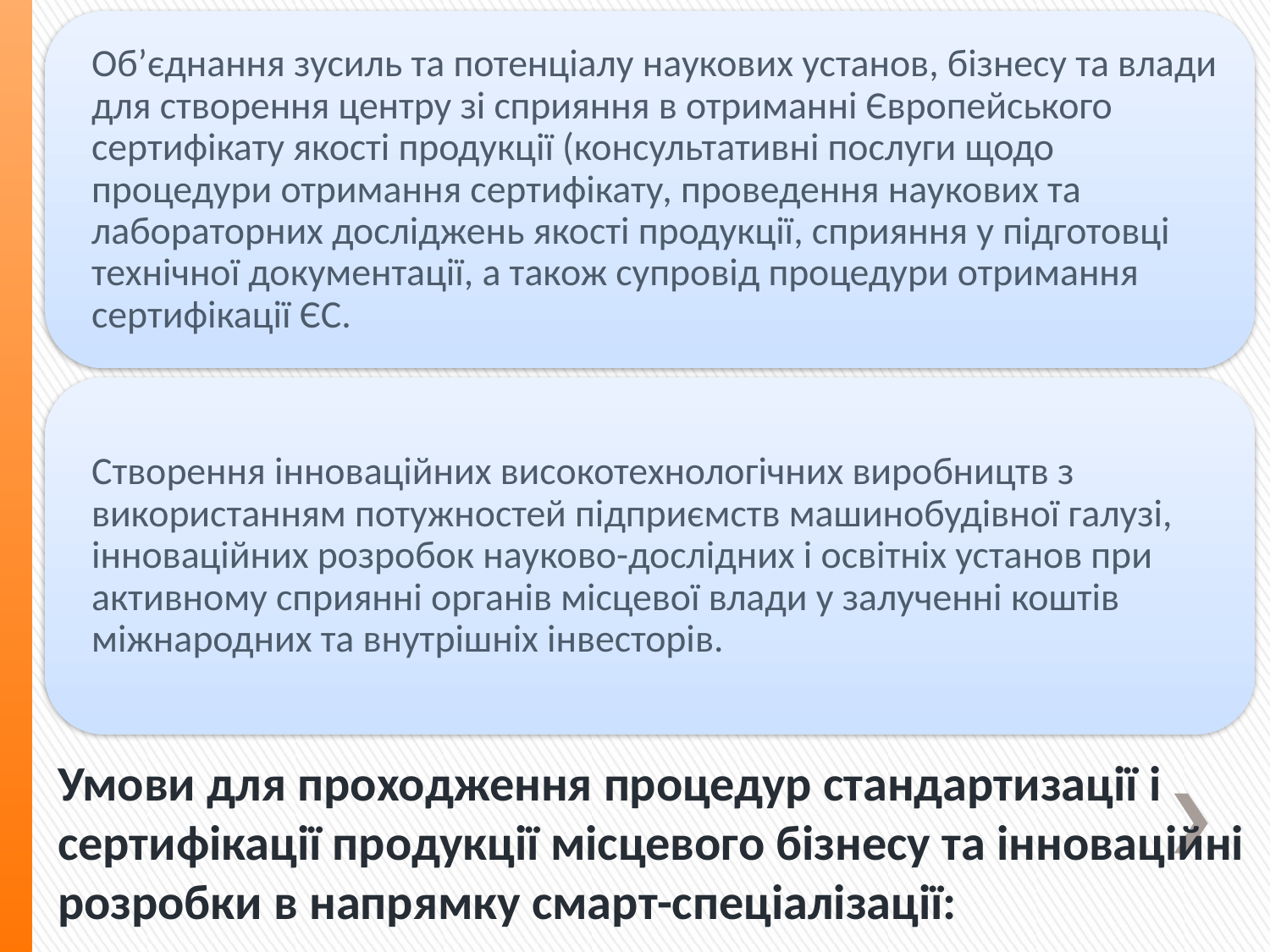

Об’єднання зусиль та потенціалу наукових установ, бізнесу та влади для створення центру зі сприяння в отриманні Європейського сертифікату якості продукції (консультативні послуги щодо процедури отримання сертифікату, проведення наукових та лабораторних досліджень якості продукції, сприяння у підготовці технічної документації, а також супровід процедури отримання сертифікації ЄС.
Створення інноваційних високотехнологічних виробництв з використанням потужностей підприємств машинобудівної галузі, інноваційних розробок науково-дослідних і освітніх установ при активному сприянні органів місцевої влади у залученні коштів міжнародних та внутрішніх інвесторів.
# Умови для проходження процедур стандартизації і сертифікації продукції місцевого бізнесу та інноваційні розробки в напрямку смарт-спеціалізації: